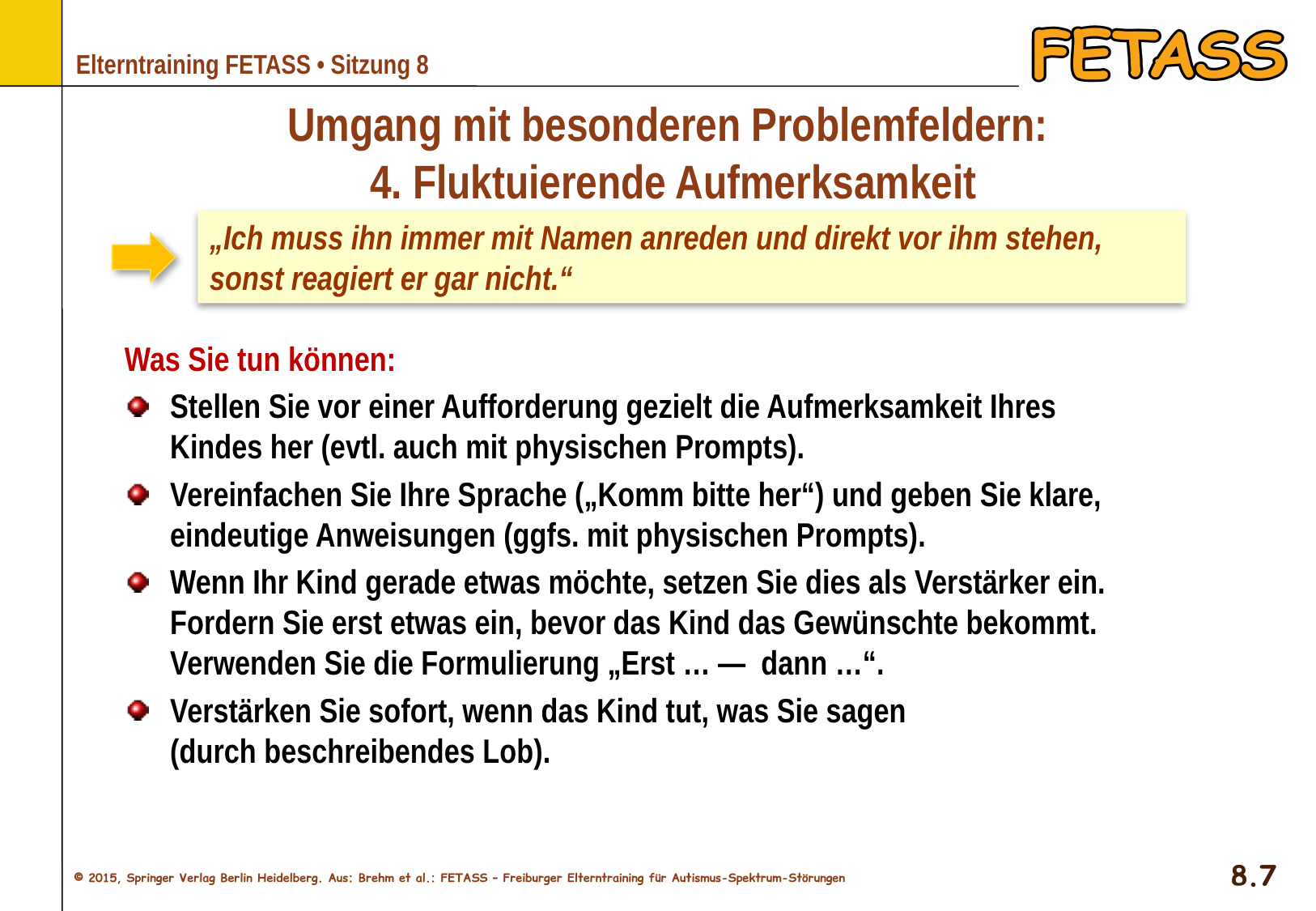

# Umgang mit besonderen Problemfeldern: 4. Fluktuierende Aufmerksamkeit
„Ich muss ihn immer mit Namen anreden und direkt vor ihm stehen, sonst reagiert er gar nicht.“

Was Sie tun können:
Stellen Sie vor einer Aufforderung gezielt die Aufmerksamkeit Ihres Kindes her (evtl. auch mit physischen Prompts).
Vereinfachen Sie Ihre Sprache („Komm bitte her“) und geben Sie klare, eindeutige Anweisungen (ggfs. mit physischen Prompts).
Wenn Ihr Kind gerade etwas möchte, setzen Sie dies als Verstärker ein. Fordern Sie erst etwas ein, bevor das Kind das Gewünschte bekommt. Verwenden Sie die Formulierung „Erst … —  dann …“.
Verstärken Sie sofort, wenn das Kind tut, was Sie sagen
(durch beschreibendes Lob).
8.7